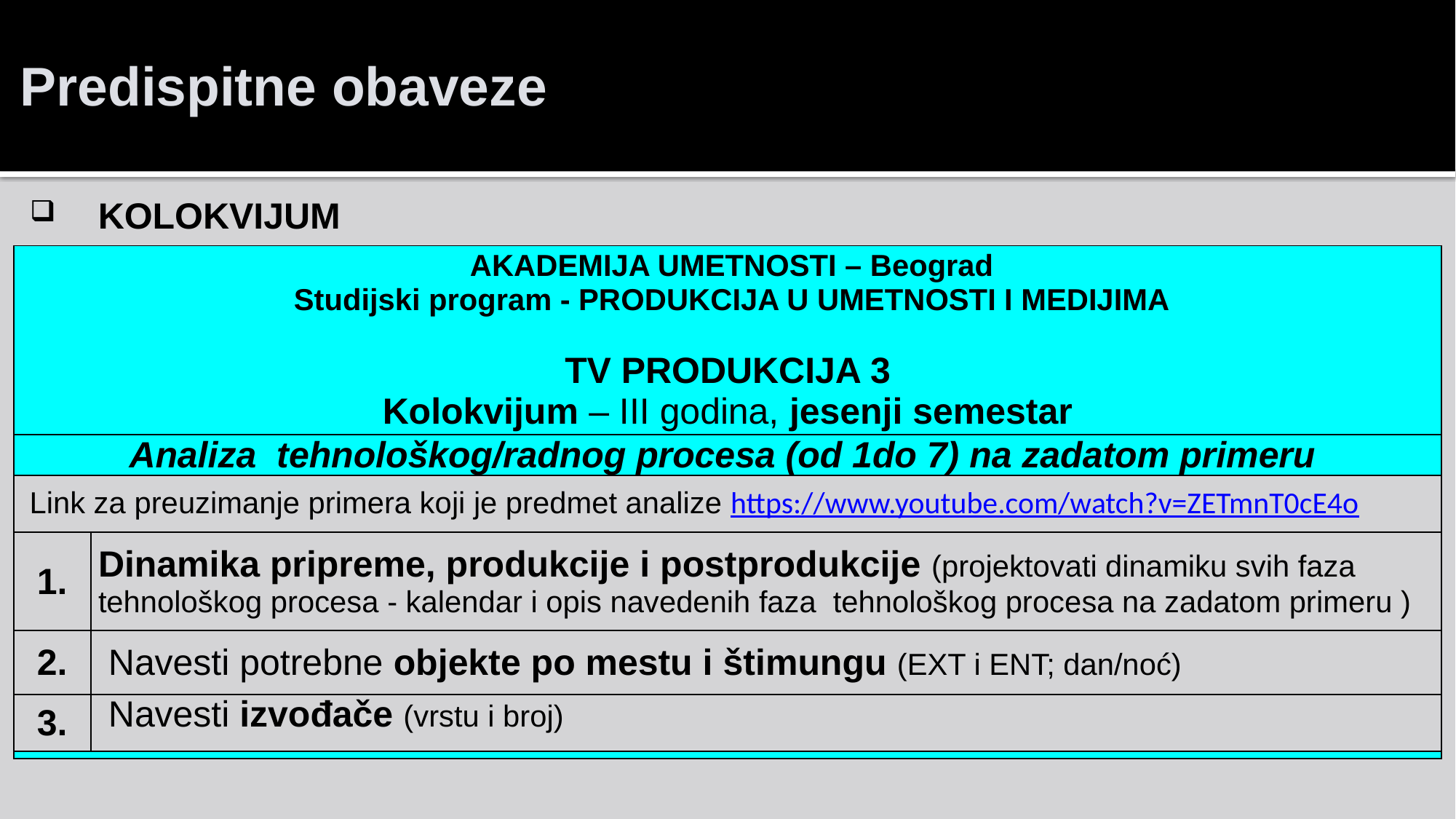

# Predispitne obaveze
KOLOKVIJUM

| AKADEMIJA UMETNOSTI – Beograd  Studijski program - PRODUKCIJA U UMETNOSTI I MEDIJIMA   TV PRODUKCIJA 3 Kolokvijum – III godina, jesenji semestar |  |
| --- | --- |
| Analiza tehnološkog/radnog procesa (od 1do 7) na zadatom primeru |  |
| Link za preuzimanje primera koji je predmet analize https://www.youtube.com/watch?v=ZETmnT0cE4o |  |
| 1. | Dinamika pripreme, produkcije i postprodukcije (projektovati dinamiku svih faza tehnološkog procesa - kalendar i opis navedenih faza tehnološkog procesa na zadatom primeru ) |
| 2. | Navesti potrebne objekte po mestu i štimungu (EXT i ENT; dan/noć) |
| 3. | Navesti izvođače (vrstu i broj) |
|  |  |